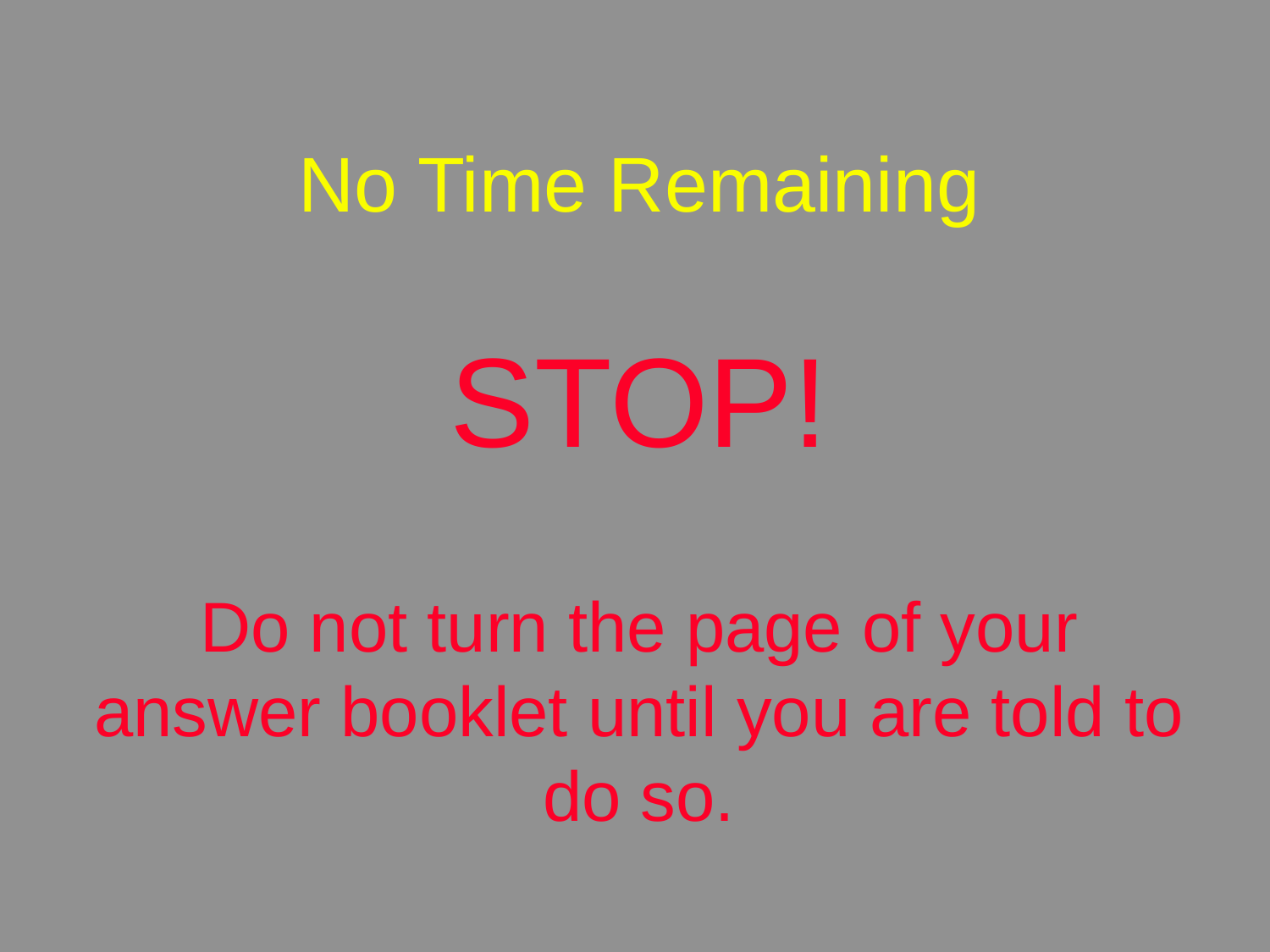

# No Time Remaining STOP!
Do not turn the page of your answer booklet until you are told to do so.